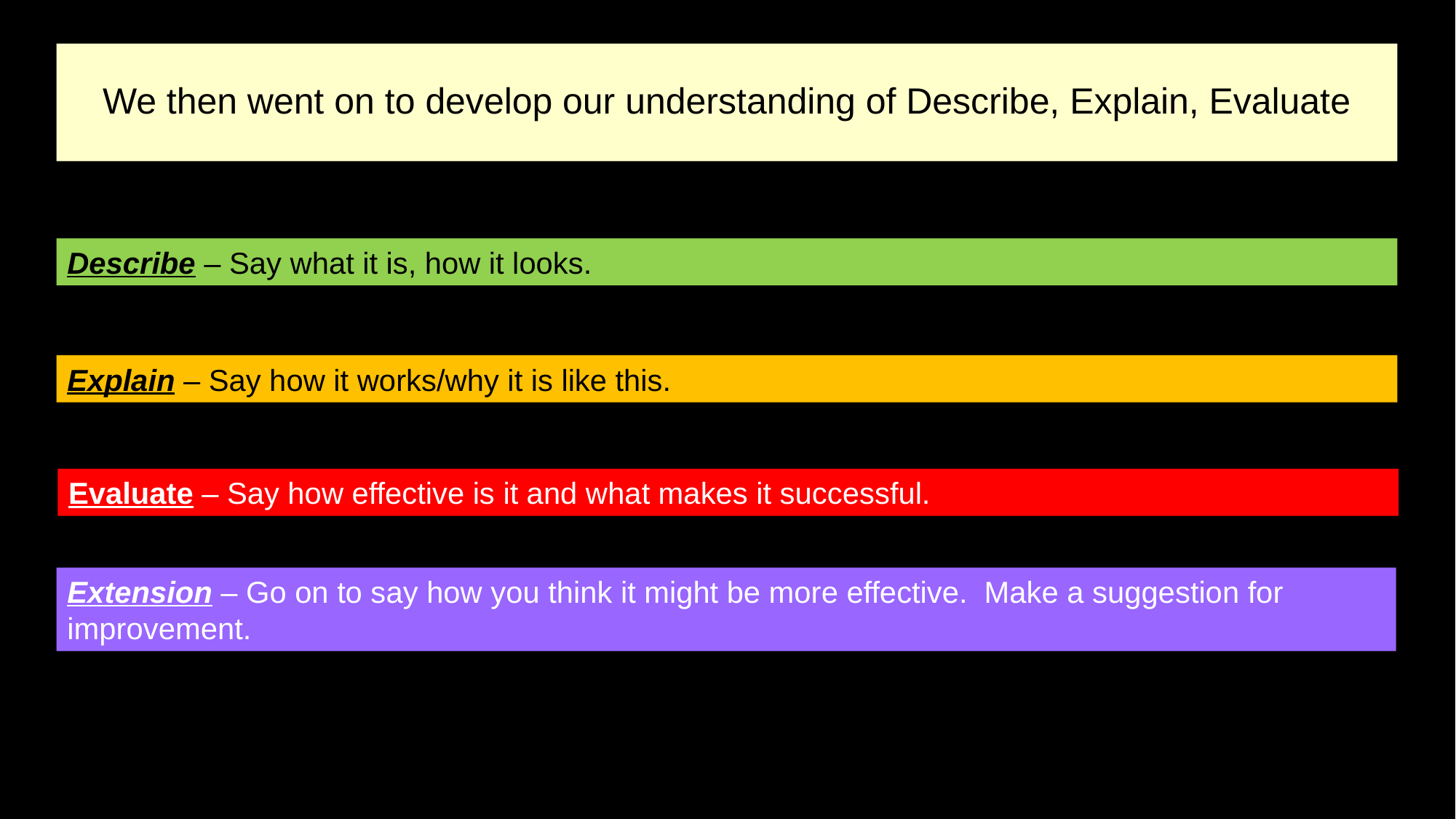

# We then went on to develop our understanding of Describe, Explain, Evaluate
Describe – Say what it is, how it looks.
Explain – Say how it works/why it is like this.
Evaluate – Say how effective is it and what makes it successful.
Extension – Go on to say how you think it might be more effective.  Make a suggestion for improvement.